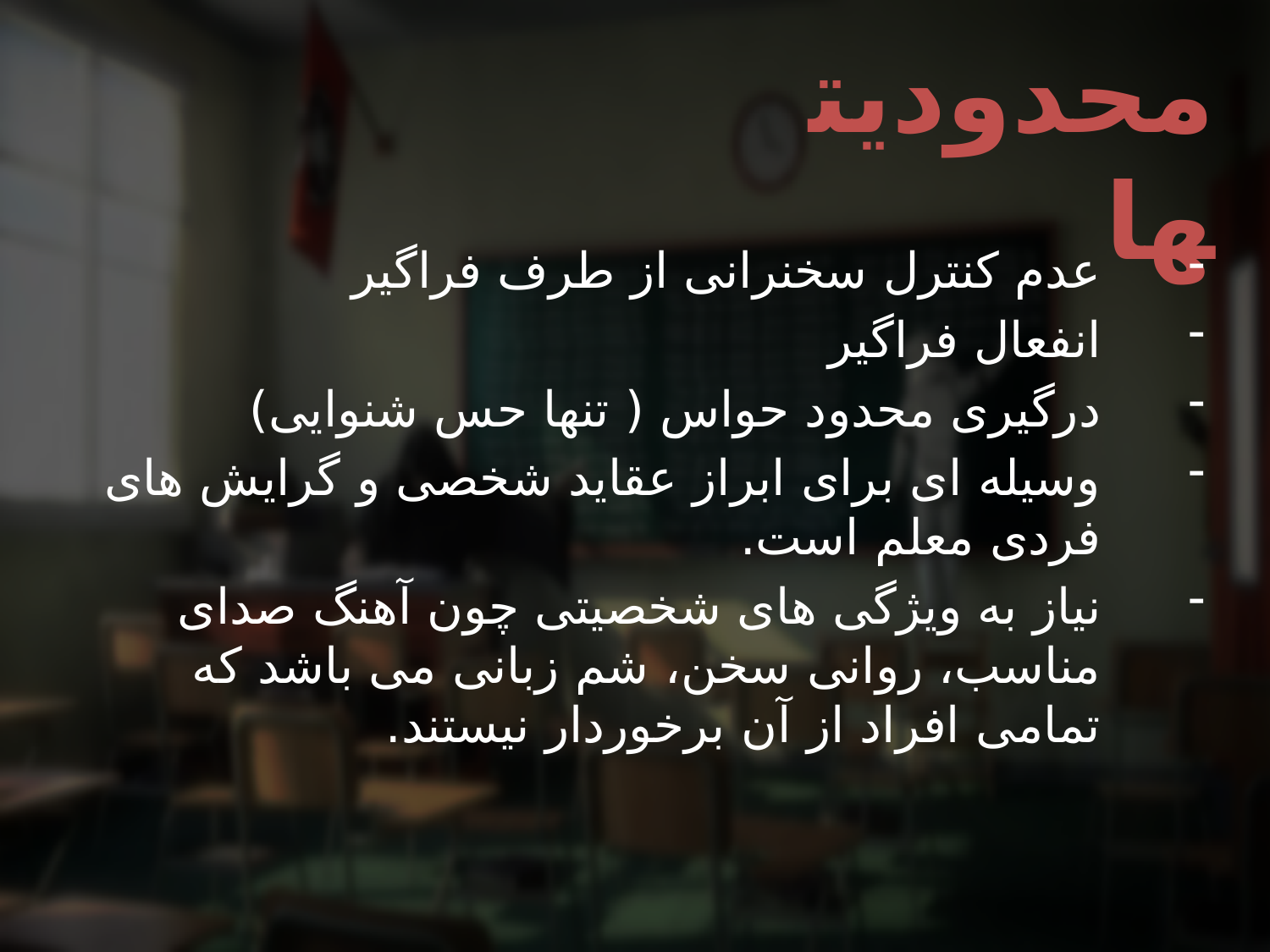

# محدودیتها
عدم کنترل سخنرانی از طرف فراگیر
انفعال فراگیر
درگیری محدود حواس ( تنها حس شنوایی)
وسیله ای برای ابراز عقاید شخصی و گرایش های فردی معلم است.
نیاز به ویژگی های شخصیتی چون آهنگ صدای مناسب، روانی سخن، شم زبانی می باشد که تمامی افراد از آن برخوردار نیستند.